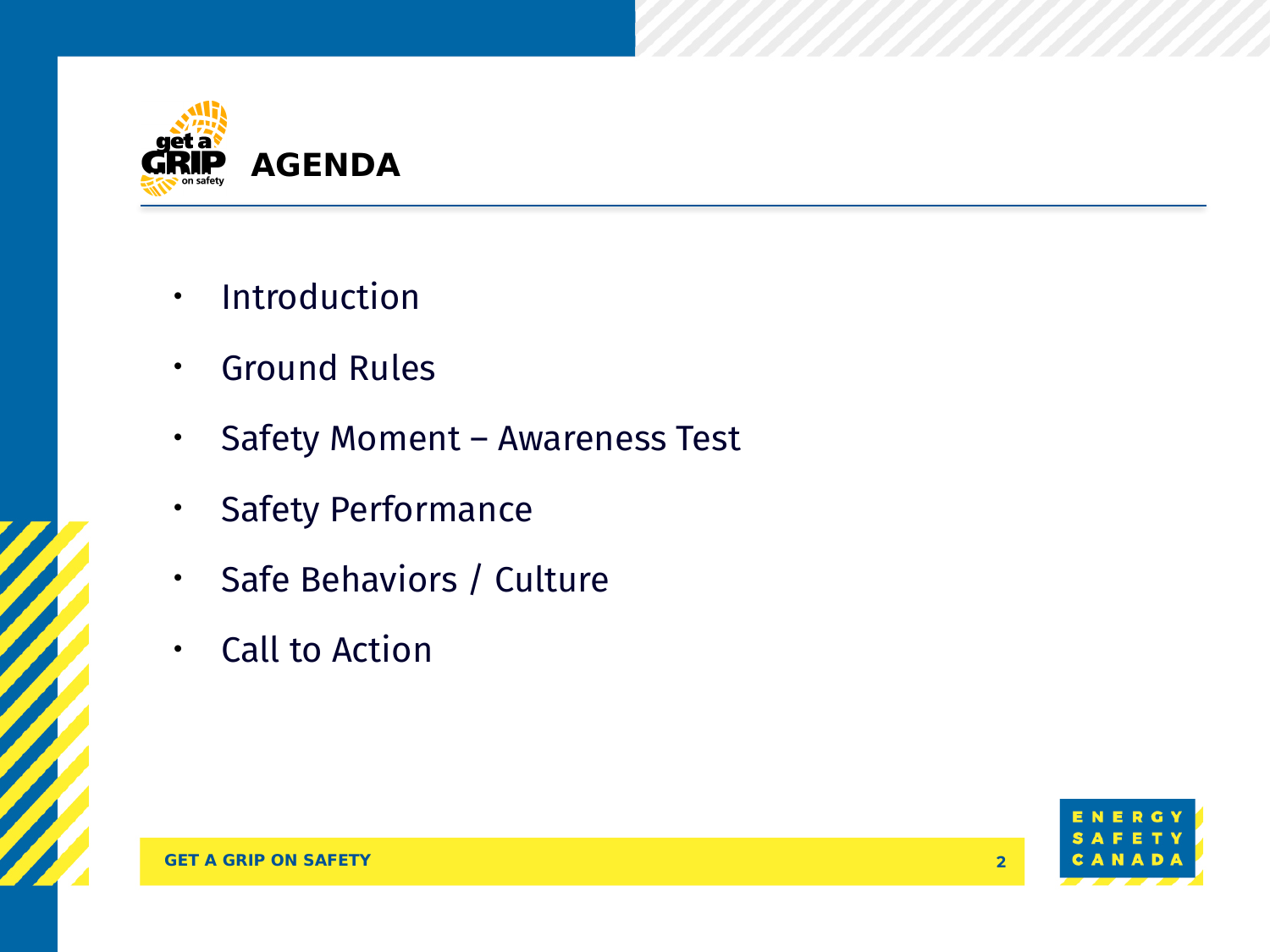

# agenda
Introduction
Ground Rules
Safety Moment – Awareness Test
Safety Performance
Safe Behaviors / Culture
Call to Action
Get a grip on safety
2